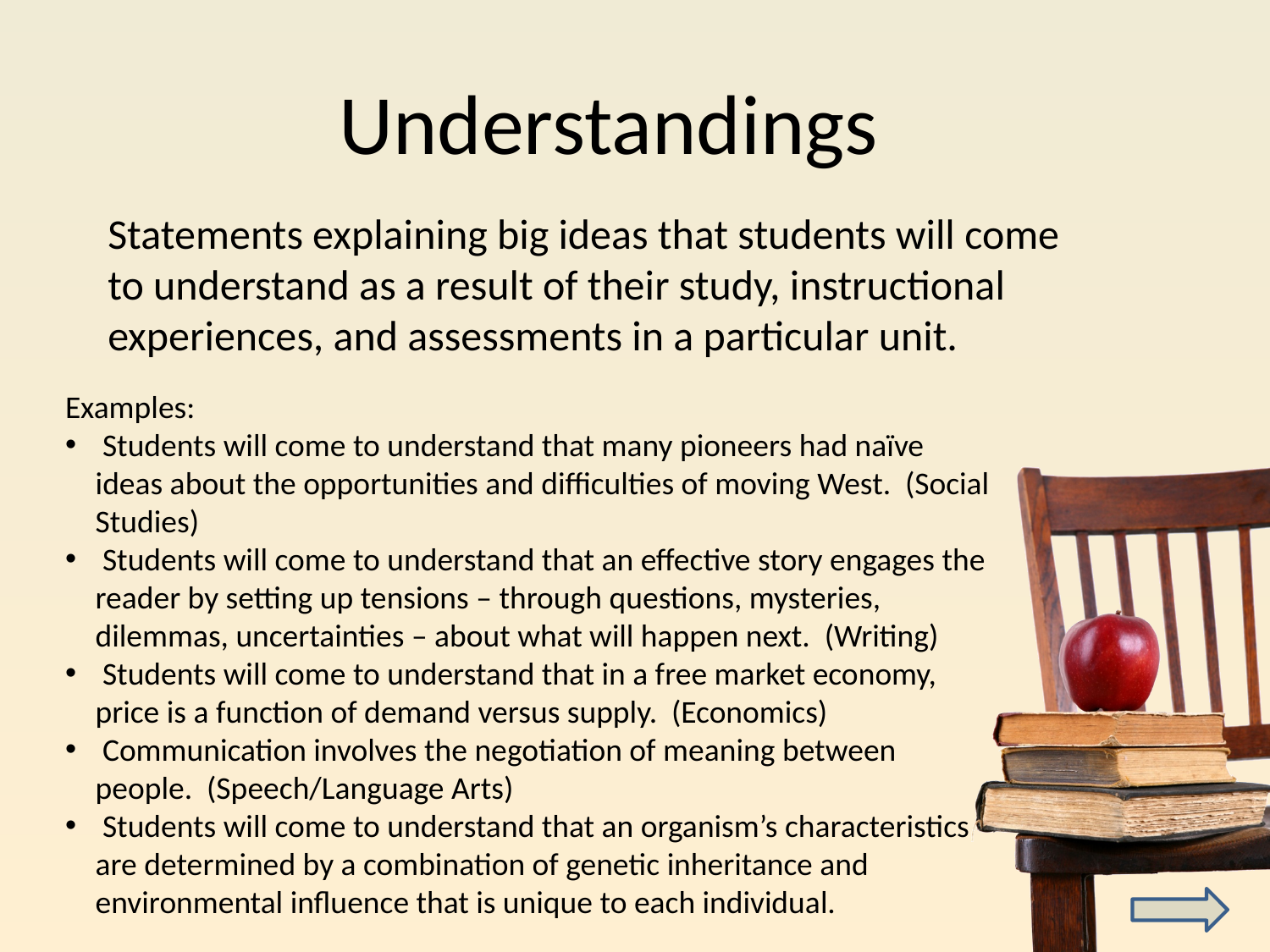

Understandings
Statements explaining big ideas that students will come to understand as a result of their study, instructional experiences, and assessments in a particular unit.
Examples:
 Students will come to understand that many pioneers had naïve ideas about the opportunities and difficulties of moving West.  (Social Studies)
 Students will come to understand that an effective story engages the reader by setting up tensions – through questions, mysteries, dilemmas, uncertainties – about what will happen next.  (Writing)
 Students will come to understand that in a free market economy, price is a function of demand versus supply.  (Economics)
 Communication involves the negotiation of meaning between people.  (Speech/Language Arts)
 Students will come to understand that an organism’s characteristics are determined by a combination of genetic inheritance and environmental influence that is unique to each individual.